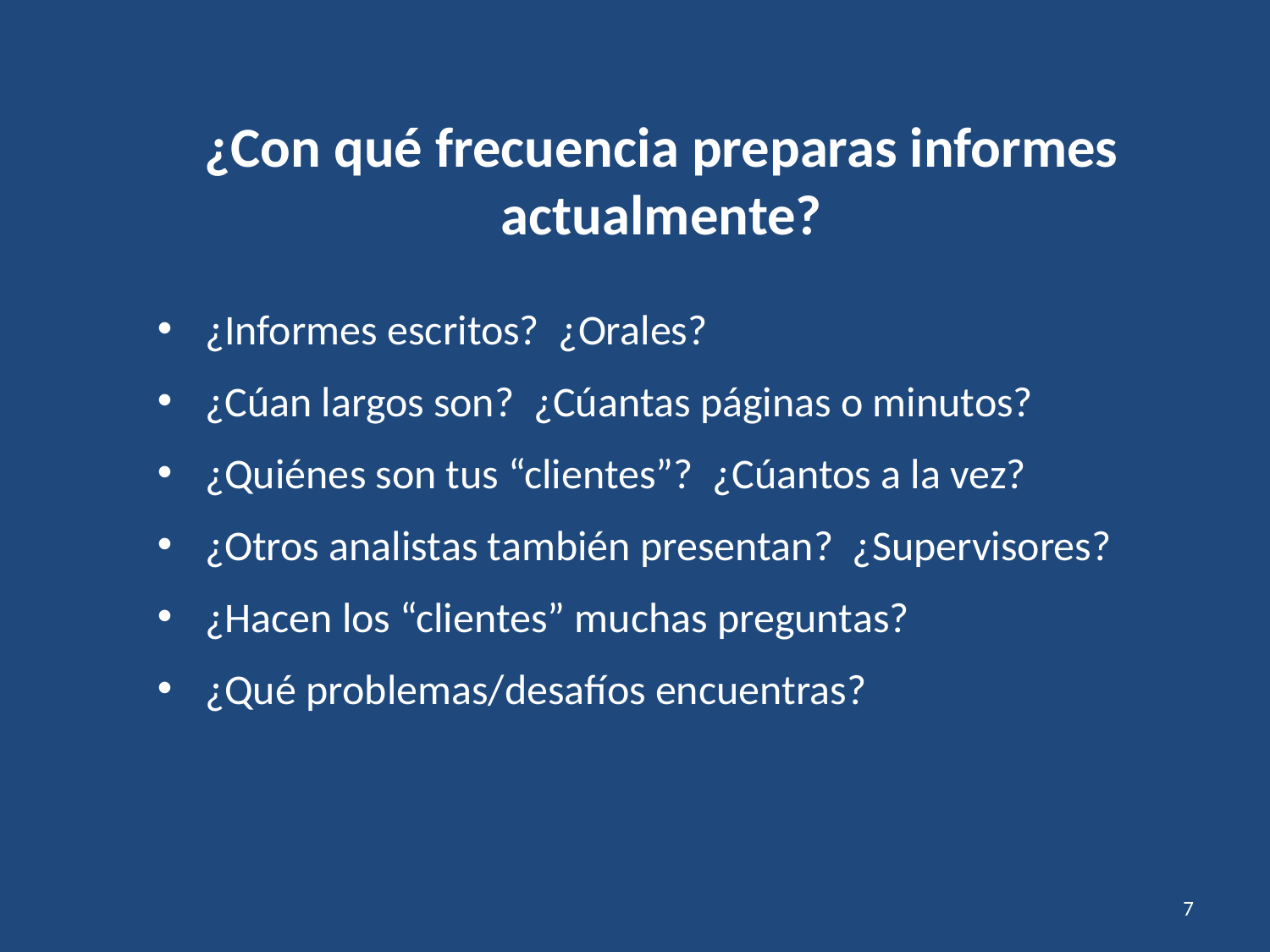

¿Con qué frecuencia preparas informes actualmente?
¿Informes escritos?  ¿Orales?
¿Cúan largos son?  ¿Cúantas páginas o minutos?
¿Quiénes son tus “clientes”?  ¿Cúantos a la vez?
¿Otros analistas también presentan?  ¿Supervisores?
¿Hacen los “clientes” muchas preguntas?
¿Qué problemas/desafíos encuentras?
7